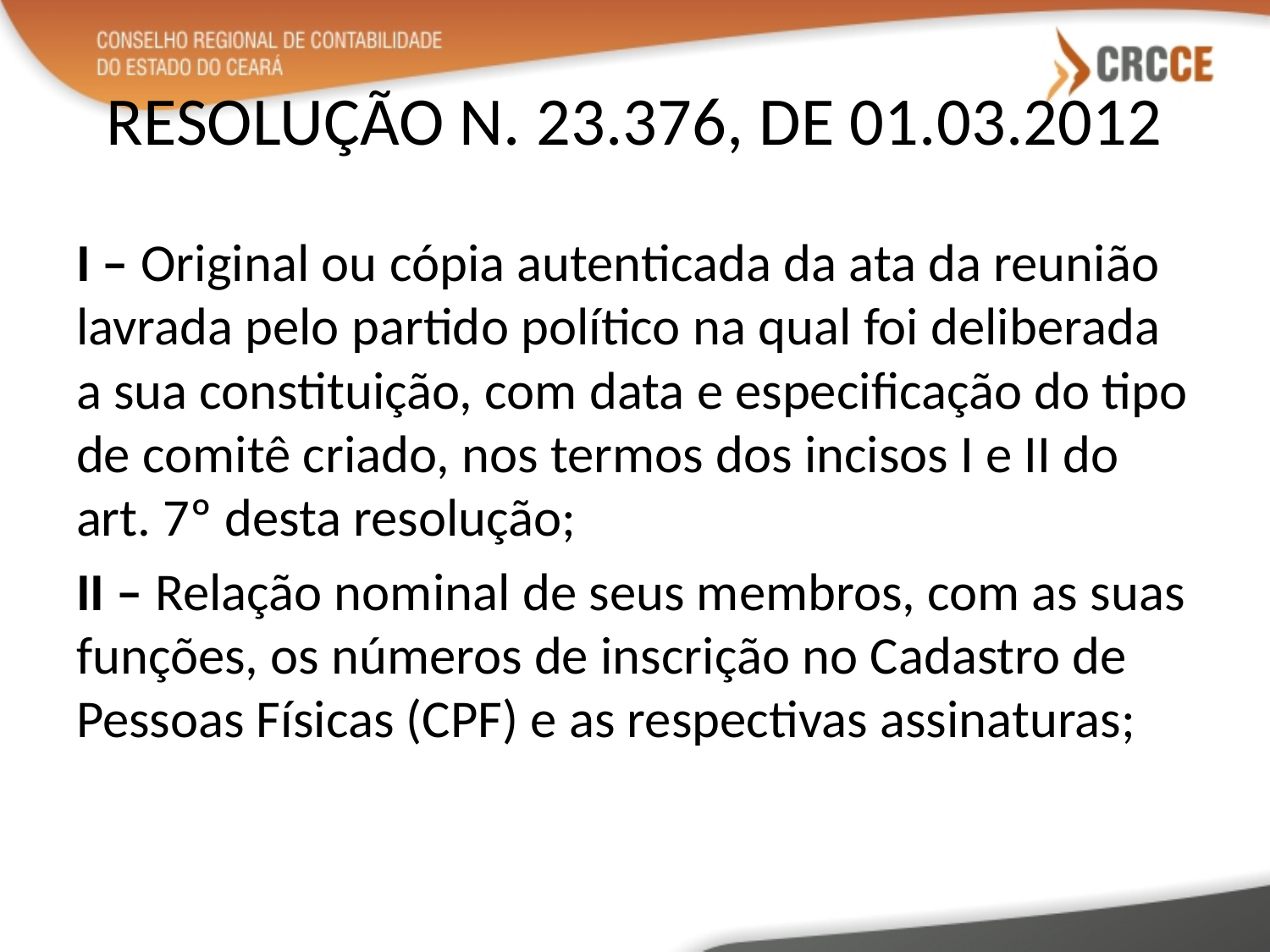

# RESOLUÇÃO N. 23.376, DE 01.03.2012
I – Original ou cópia autenticada da ata da reunião lavrada pelo partido político na qual foi deliberada a sua constituição, com data e especificação do tipo de comitê criado, nos termos dos incisos I e II do art. 7º desta resolução;
II – Relação nominal de seus membros, com as suas funções, os números de inscrição no Cadastro de Pessoas Físicas (CPF) e as respectivas assinaturas;